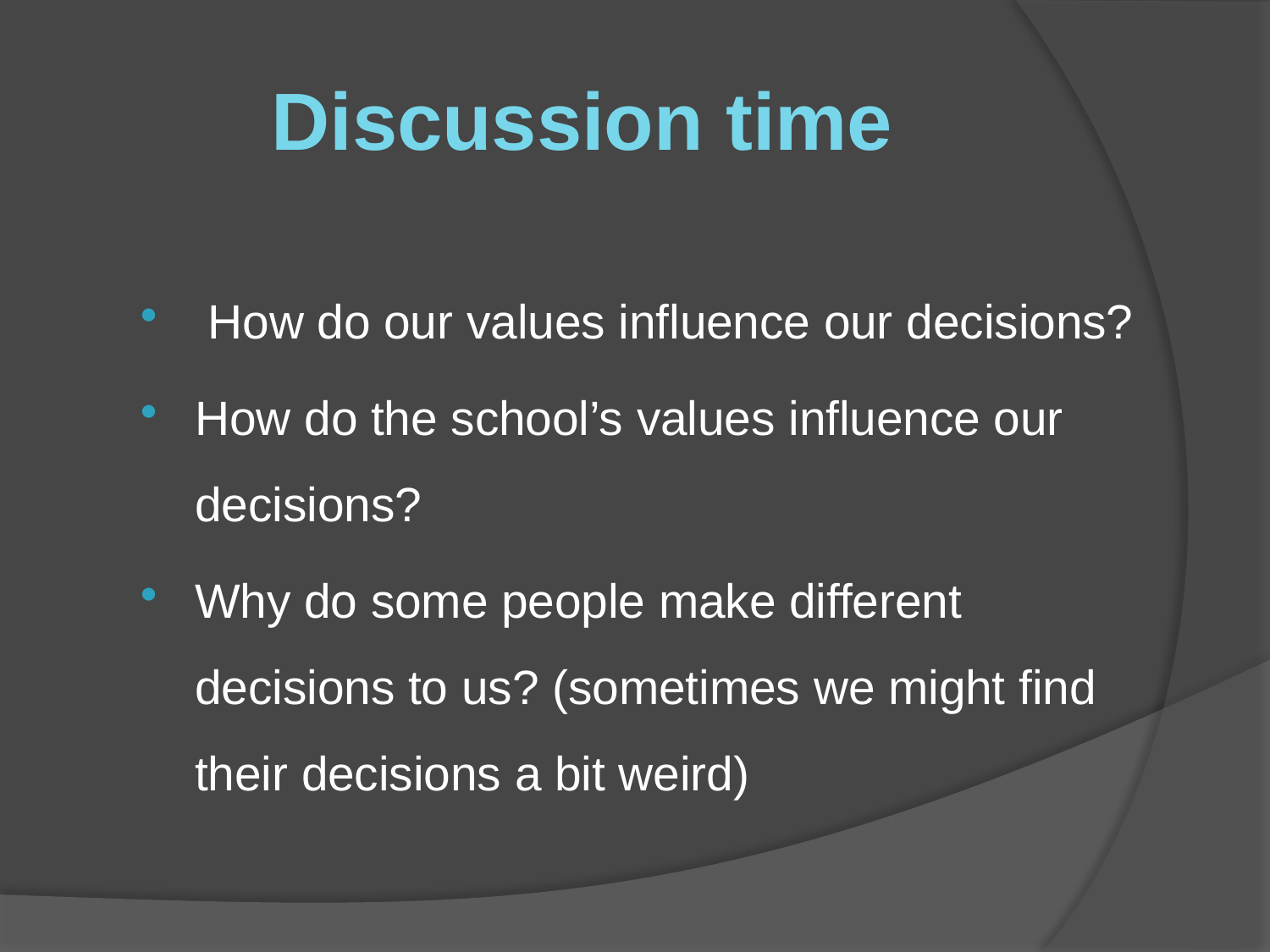

# Discussion time
 How do our values influence our decisions?
How do the school’s values influence our decisions?
Why do some people make different decisions to us? (sometimes we might find their decisions a bit weird)